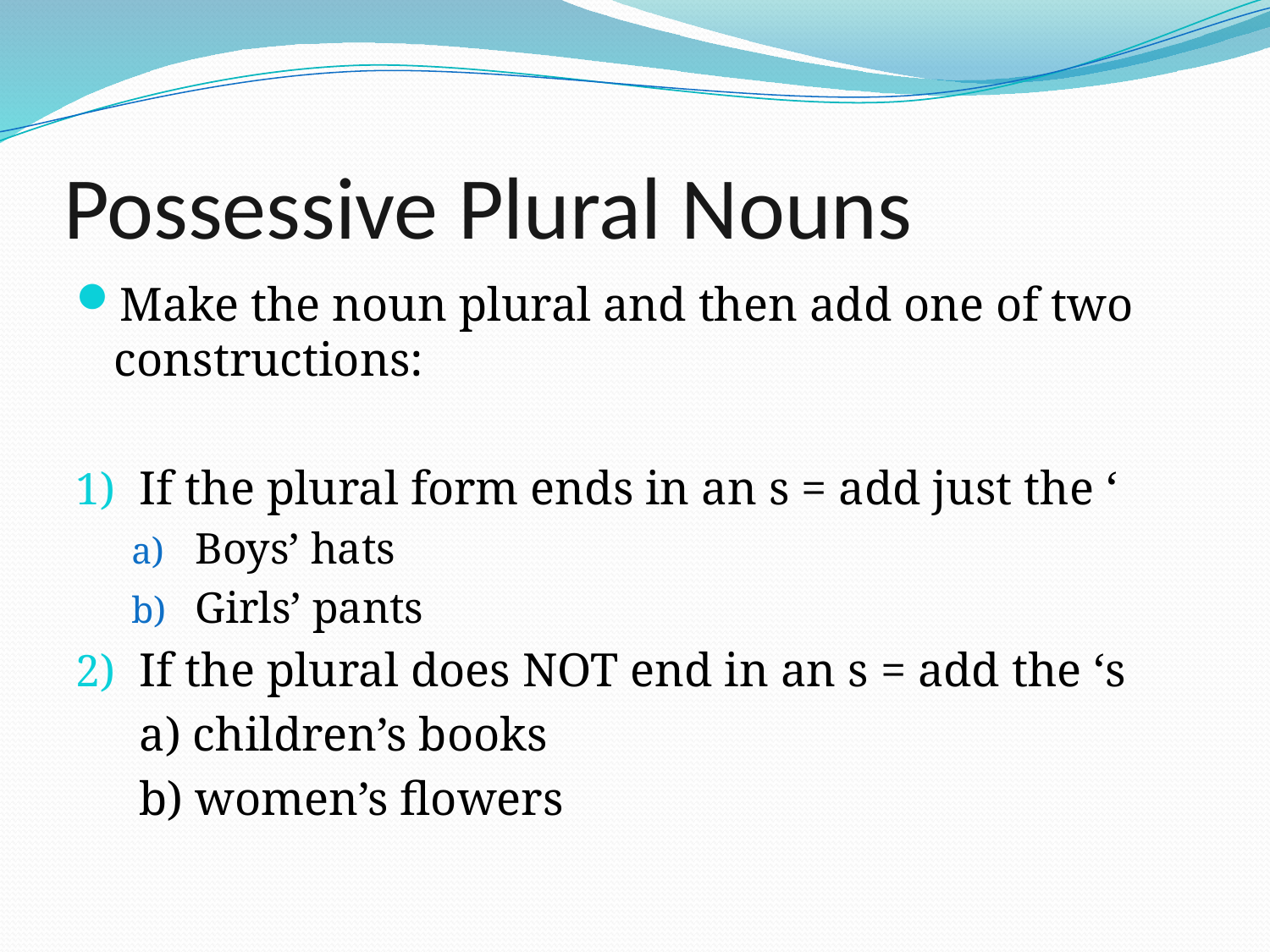

# Possessive Plural Nouns
Make the noun plural and then add one of two constructions:

If the plural form ends in an s = add just the ‘
Boys’ hats
Girls’ pants
If the plural does NOT end in an s = add the ‘s
	a) children’s books
	b) women’s flowers